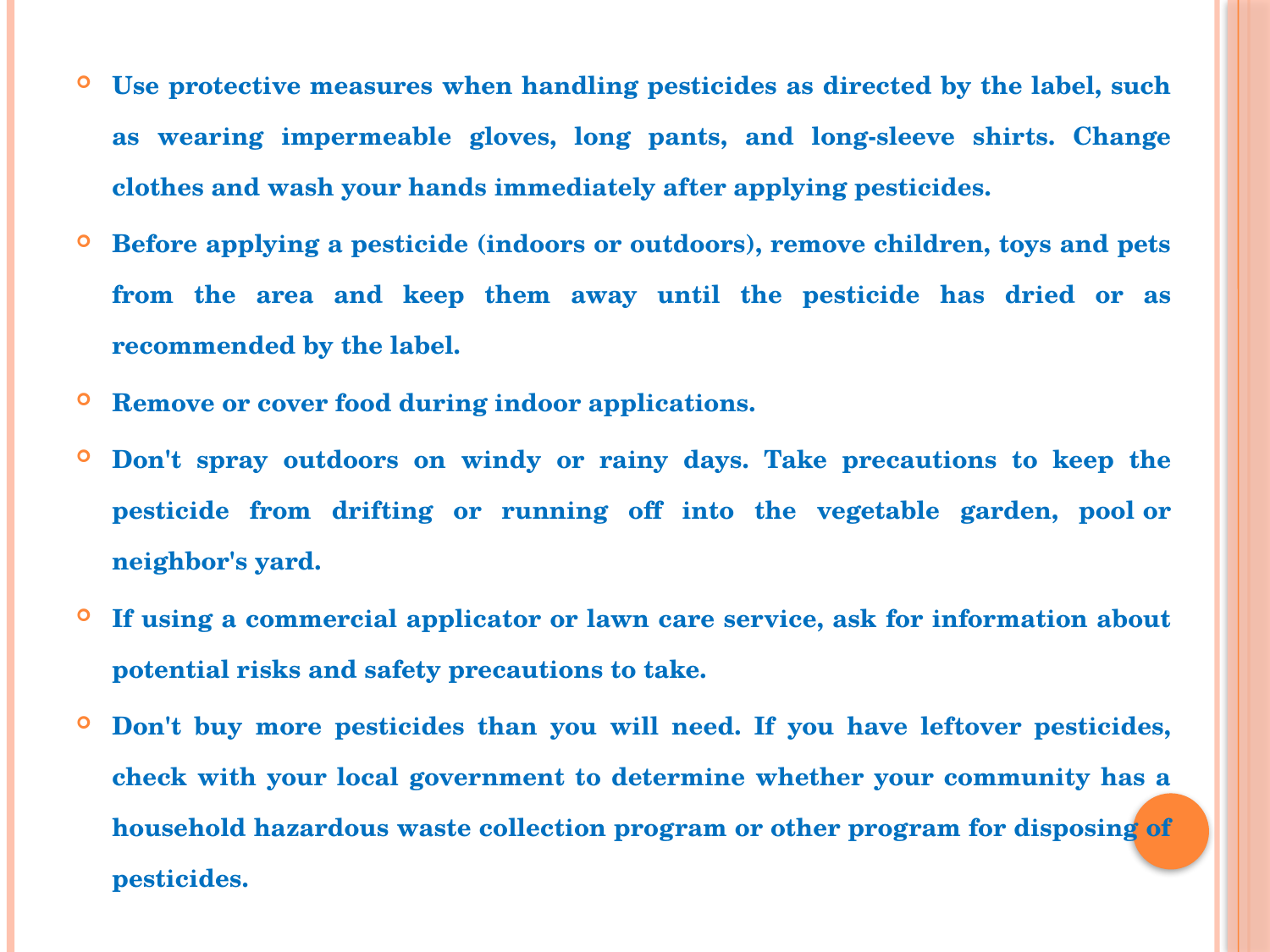

Use protective measures when handling pesticides as directed by the label, such as wearing impermeable gloves, long pants, and long-sleeve shirts. Change clothes and wash your hands immediately after applying pesticides.
Before applying a pesticide (indoors or outdoors), remove children, toys and pets from the area and keep them away until the pesticide has dried or as recommended by the label.
Remove or cover food during indoor applications.
Don't spray outdoors on windy or rainy days. Take precautions to keep the pesticide from drifting or running off into the vegetable garden, pool or neighbor's yard.
If using a commercial applicator or lawn care service, ask for information about potential risks and safety precautions to take.
Don't buy more pesticides than you will need. If you have leftover pesticides, check with your local government to determine whether your community has a household hazardous waste collection program or other program for disposing of pesticides.